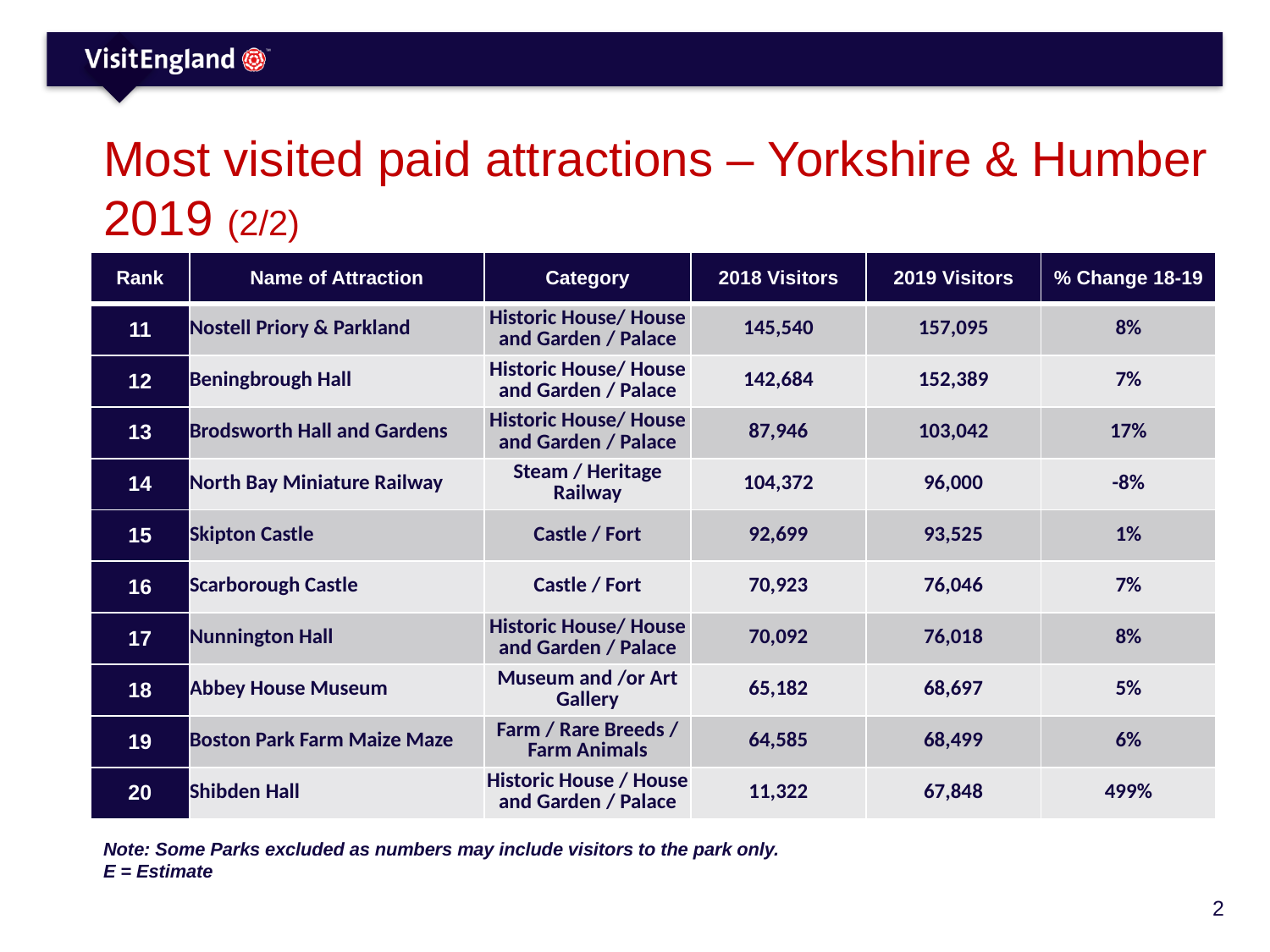

# Most visited paid attractions – Yorkshire & Humber 2019 (2/2)
| Rank | Name of Attraction | Category | 2018 Visitors | 2019 Visitors | % Change 18-19 |
| --- | --- | --- | --- | --- | --- |
| 11 | Nostell Priory & Parkland | Historic House/ House and Garden / Palace | 145,540 | 157,095 | 8% |
| 12 | Beningbrough Hall | Historic House/ House and Garden / Palace | 142,684 | 152,389 | 7% |
| 13 | Brodsworth Hall and Gardens | Historic House/ House and Garden / Palace | 87,946 | 103,042 | 17% |
| 14 | North Bay Miniature Railway | Steam / Heritage Railway | 104,372 | 96,000 | -8% |
| 15 | Skipton Castle | Castle / Fort | 92,699 | 93,525 | 1% |
| 16 | Scarborough Castle | Castle / Fort | 70,923 | 76,046 | 7% |
| 17 | Nunnington Hall | Historic House/ House and Garden / Palace | 70,092 | 76,018 | 8% |
| 18 | Abbey House Museum | Museum and /or Art Gallery | 65,182 | 68,697 | 5% |
| 19 | Boston Park Farm Maize Maze | Farm / Rare Breeds / Farm Animals | 64,585 | 68,499 | 6% |
| 20 | Shibden Hall | Historic House / House and Garden / Palace | 11,322 | 67,848 | 499% |
Note: Some Parks excluded as numbers may include visitors to the park only.
E = Estimate